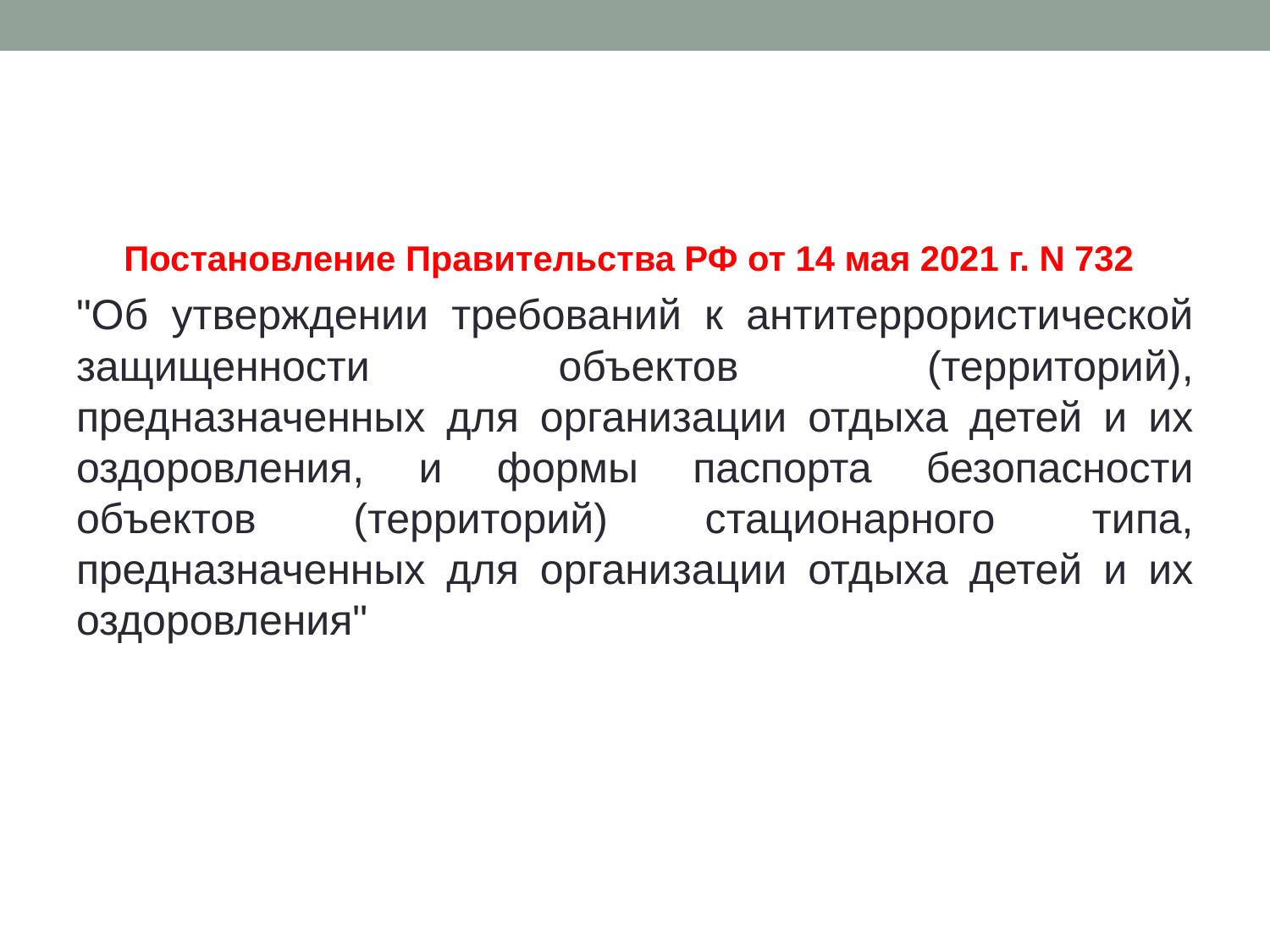

#
Постановление Правительства РФ от 14 мая 2021 г. N 732
"Об утверждении требований к антитеррористической защищенности объектов (территорий), предназначенных для организации отдыха детей и их оздоровления, и формы паспорта безопасности объектов (территорий) стационарного типа, предназначенных для организации отдыха детей и их оздоровления"